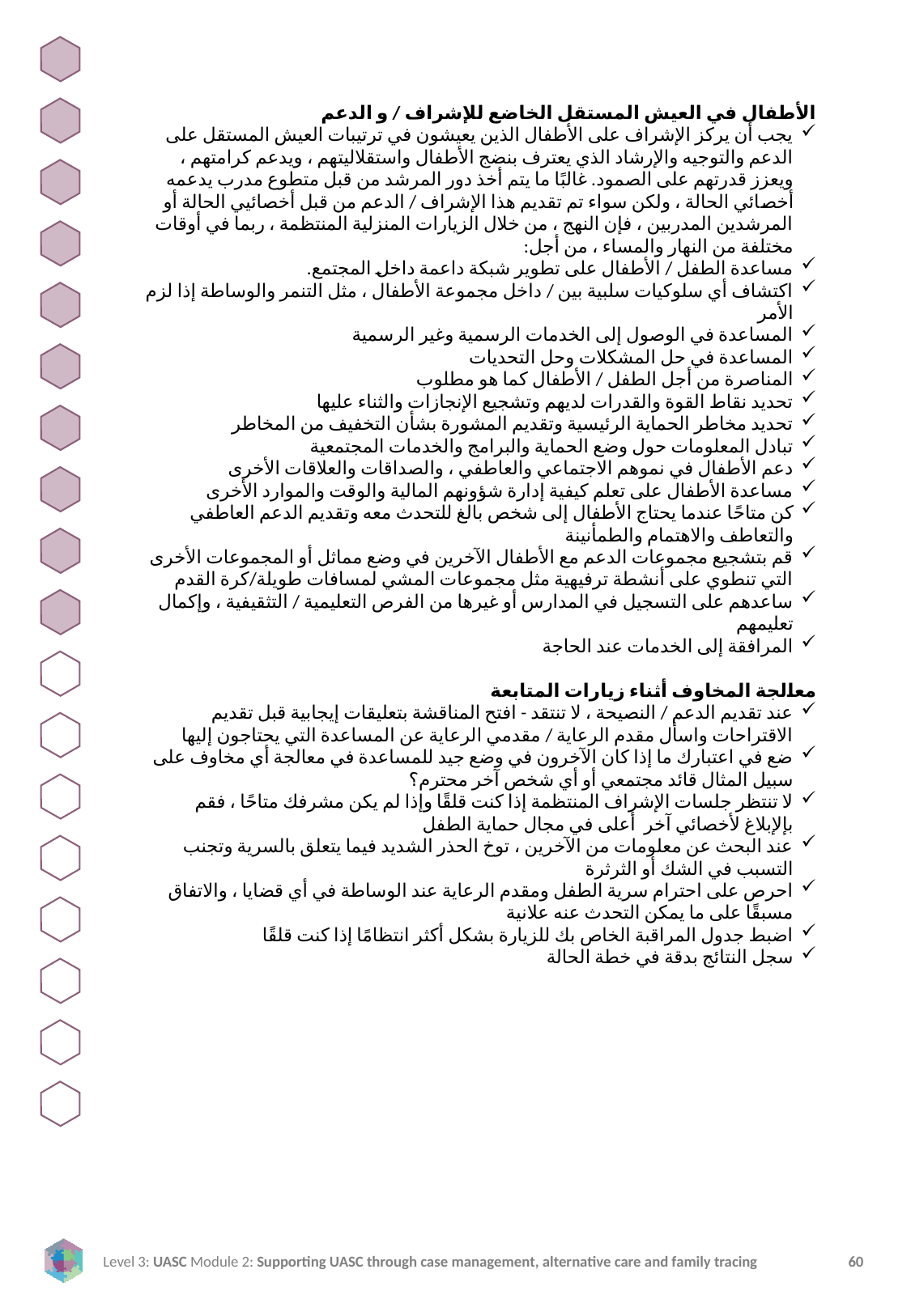

الأطفال في العيش المستقل الخاضع للإشراف / و الدعم
يجب أن يركز الإشراف على الأطفال الذين يعيشون في ترتيبات العيش المستقل على الدعم والتوجيه والإرشاد الذي يعترف بنضج الأطفال واستقلاليتهم ، ويدعم كرامتهم ، ويعزز قدرتهم على الصمود. غالبًا ما يتم أخذ دور المرشد من قبل متطوع مدرب يدعمه أخصائي الحالة ، ولكن سواء تم تقديم هذا الإشراف / الدعم من قبل أخصائيي الحالة أو المرشدين المدربين ، فإن النهج ، من خلال الزيارات المنزلية المنتظمة ، ربما في أوقات مختلفة من النهار والمساء ، من أجل:
مساعدة الطفل / الأطفال على تطوير شبكة داعمة داخل المجتمع.
اكتشاف أي سلوكيات سلبية بين / داخل مجموعة الأطفال ، مثل التنمر والوساطة إذا لزم الأمر
المساعدة في الوصول إلى الخدمات الرسمية وغير الرسمية
المساعدة في حل المشكلات وحل التحديات
المناصرة من أجل الطفل / الأطفال كما هو مطلوب
تحديد نقاط القوة والقدرات لديهم وتشجيع الإنجازات والثناء عليها
تحديد مخاطر الحماية الرئيسية وتقديم المشورة بشأن التخفيف من المخاطر
تبادل المعلومات حول وضع الحماية والبرامج والخدمات المجتمعية
دعم الأطفال في نموهم الاجتماعي والعاطفي ، والصداقات والعلاقات الأخرى
مساعدة الأطفال على تعلم كيفية إدارة شؤونهم المالية والوقت والموارد الأخرى
كن متاحًا عندما يحتاج الأطفال إلى شخص بالغ للتحدث معه وتقديم الدعم العاطفي والتعاطف والاهتمام والطمأنينة
قم بتشجيع مجموعات الدعم مع الأطفال الآخرين في وضع مماثل أو المجموعات الأخرى التي تنطوي على أنشطة ترفيهية مثل مجموعات المشي لمسافات طويلة/كرة القدم
ساعدهم على التسجيل في المدارس أو غيرها من الفرص التعليمية / التثقيفية ، وإكمال تعليمهم
المرافقة إلى الخدمات عند الحاجة

معالجة المخاوف أثناء زيارات المتابعة
عند تقديم الدعم / النصيحة ، لا تنتقد - افتح المناقشة بتعليقات إيجابية قبل تقديم الاقتراحات واسأل مقدم الرعاية / مقدمي الرعاية عن المساعدة التي يحتاجون إليها
ضع في اعتبارك ما إذا كان الآخرون في وضع جيد للمساعدة في معالجة أي مخاوف على سبيل المثال قائد مجتمعي أو أي شخص آخر محترم؟
لا تنتظر جلسات الإشراف المنتظمة إذا كنت قلقًا وإذا لم يكن مشرفك متاحًا ، فقم بإلإبلاغ لأخصائي آخر  أعلى في مجال حماية الطفل
عند البحث عن معلومات من الآخرين ، توخ الحذر الشديد فيما يتعلق بالسرية وتجنب التسبب في الشك أو الثرثرة
احرص على احترام سرية الطفل ومقدم الرعاية عند الوساطة في أي قضايا ، والاتفاق مسبقًا على ما يمكن التحدث عنه علانية
اضبط جدول المراقبة الخاص بك للزيارة بشكل أكثر انتظامًا إذا كنت قلقًا
سجل النتائج بدقة في خطة الحالة